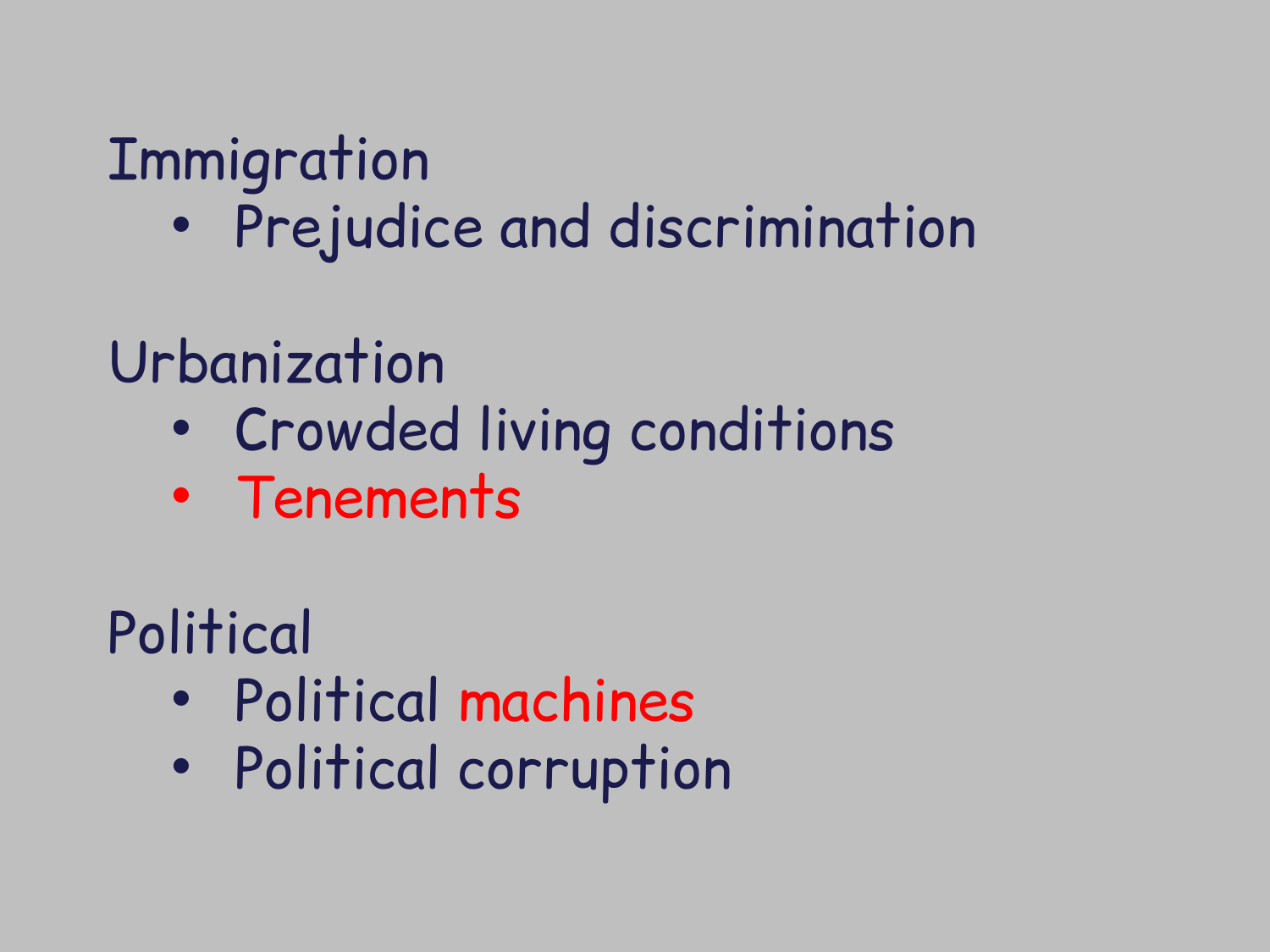

Immigration
Prejudice and discrimination

Urbanization
Crowded living conditions
Tenements

Political
Political machines
Political corruption